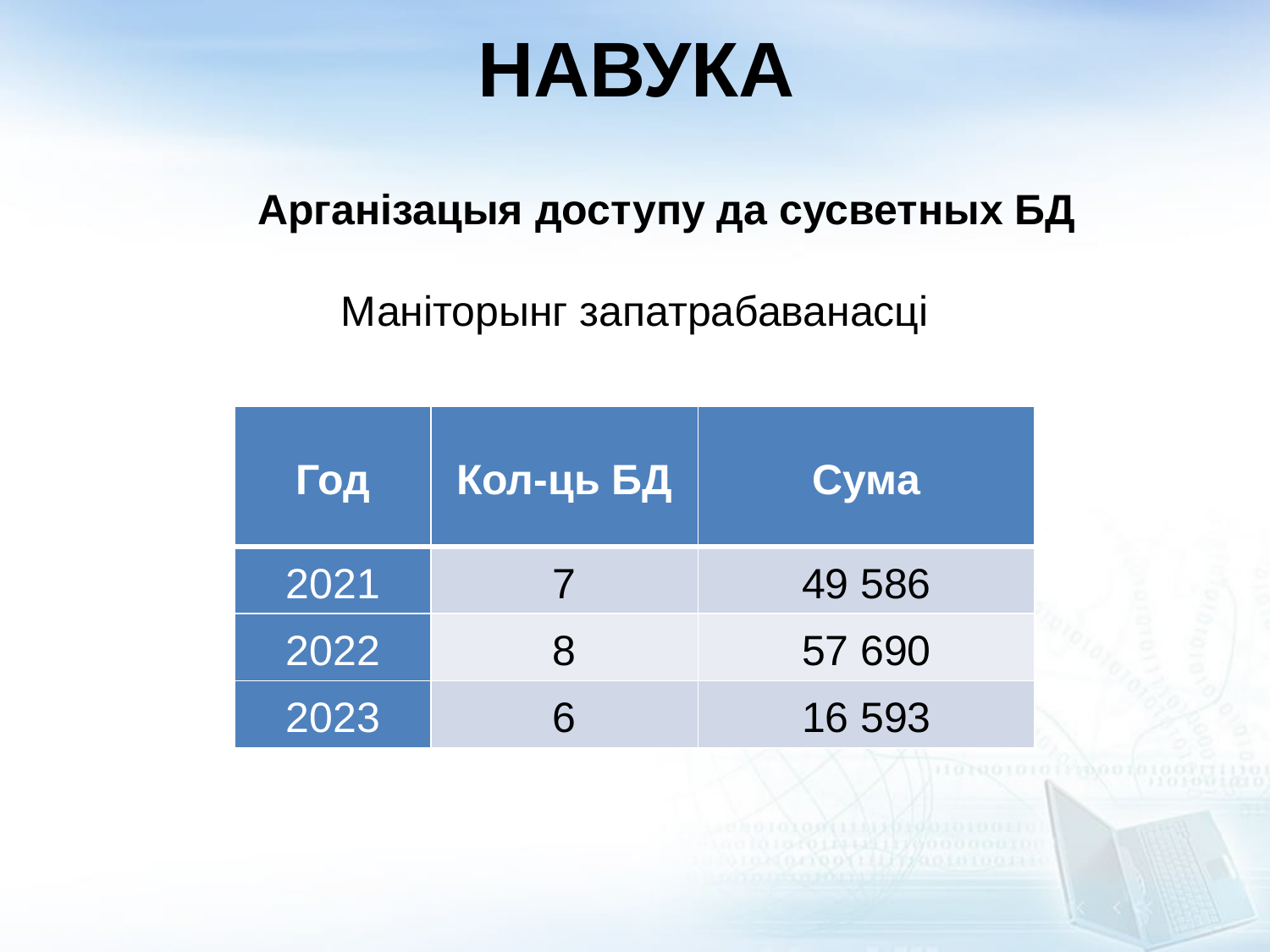

НАВУКА
Арганізацыя доступу да сусветных БД

Маніторынг запатрабаванасці
| Год | Кол-ць БД | Сума |
| --- | --- | --- |
| 2021 | 7 | 49 586 |
| 2022 | 8 | 57 690 |
| 2023 | 6 | 16 593 |